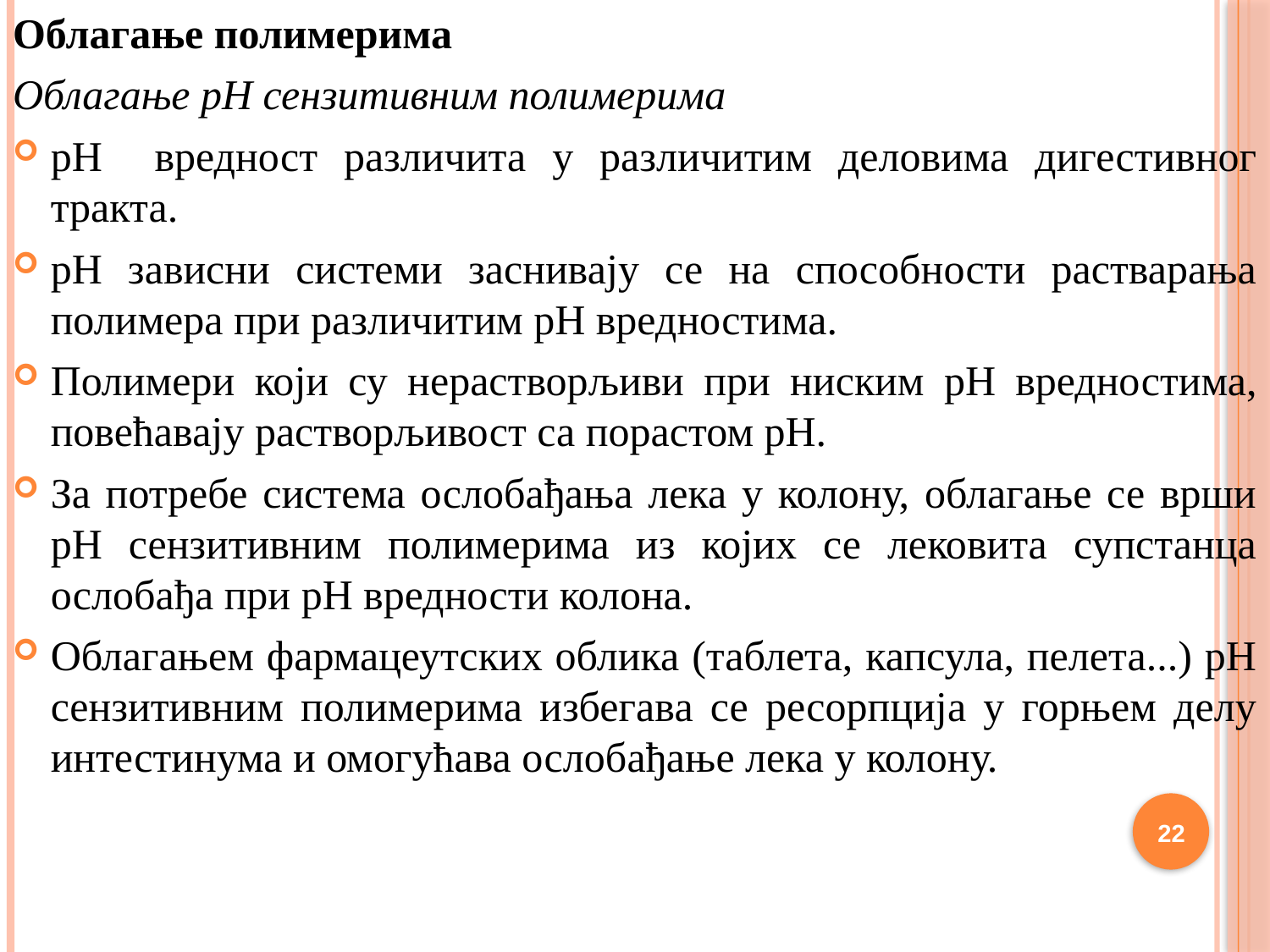

Облагање полимерима
Облагање pH сензитивним полимерима
pH  вредност различита у различитим деловима дигестивног тракта.
pH зависни системи заснивају се на способности растварања полимера при различитим pH вредностима.
Полимери који су нерастворљиви при ниским pH вредностима, повећавају растворљивост са порастом pH.
За потребе система ослобађања лека у колону, облагање се врши pH сензитивним полимерима из којих се лековита супстанца ослобађа при pH вредности колона.
Облагањем фармацеутских облика (таблета, капсула, пелета...) pH сензитивним полимерима избегава се ресорпција у горњем делу интестинума и омогућава ослобађање лека у колону.
22